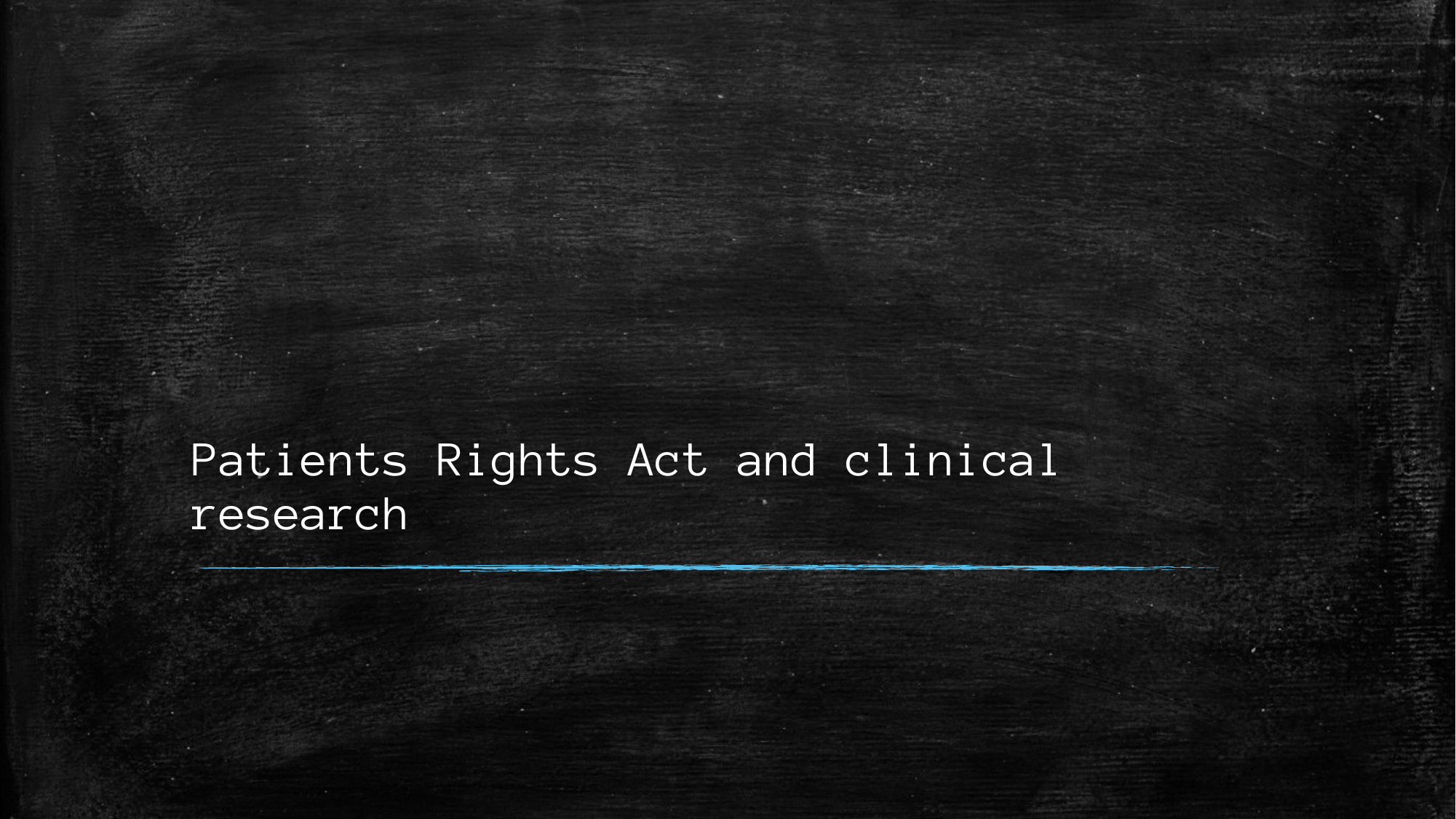

# Patients Rights Act and clinical research